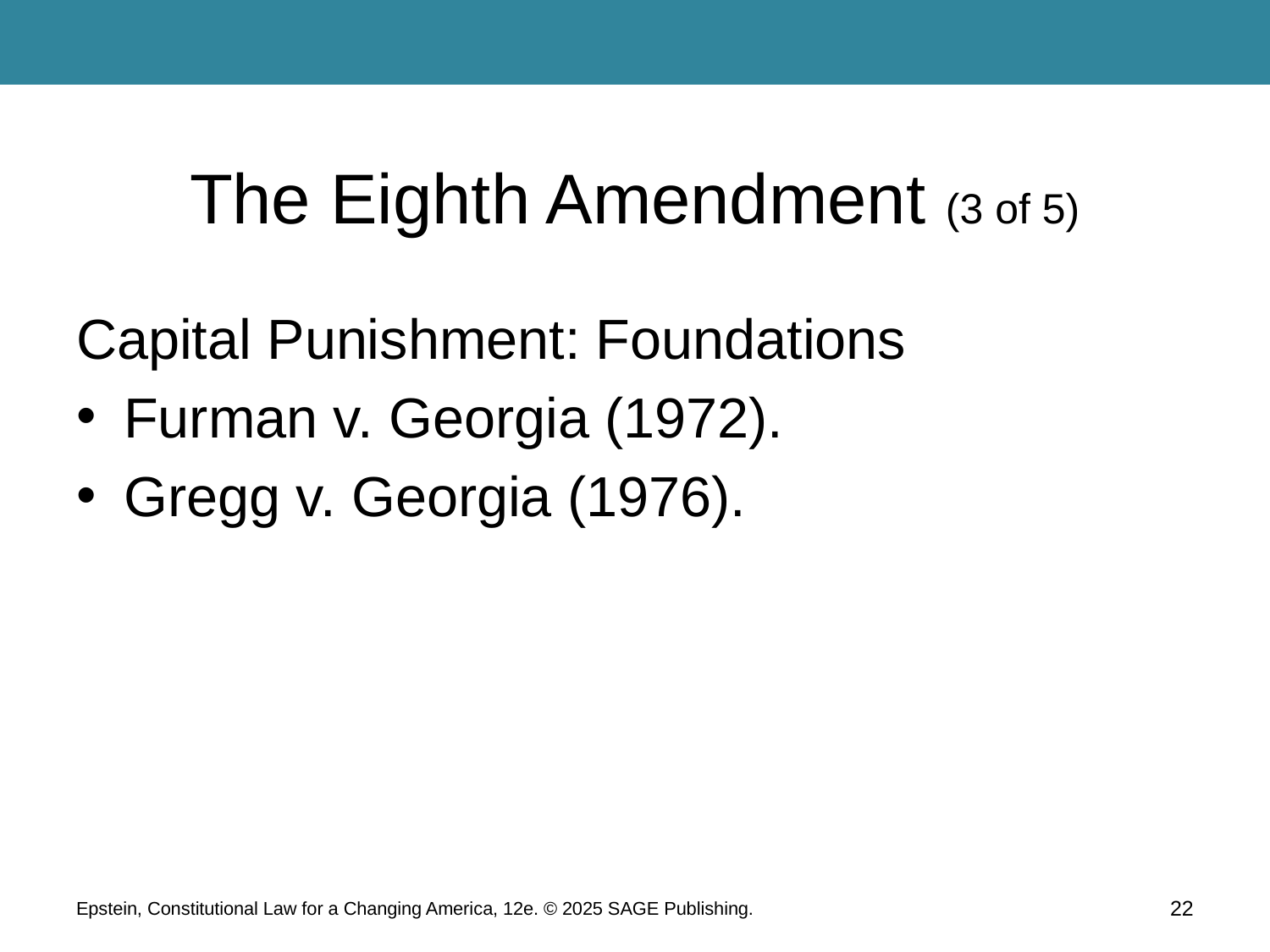

# The Eighth Amendment (3 of 5)
Capital Punishment: Foundations
Furman v. Georgia (1972).
Gregg v. Georgia (1976).
Epstein, Constitutional Law for a Changing America, 12e. © 2025 SAGE Publishing.
22